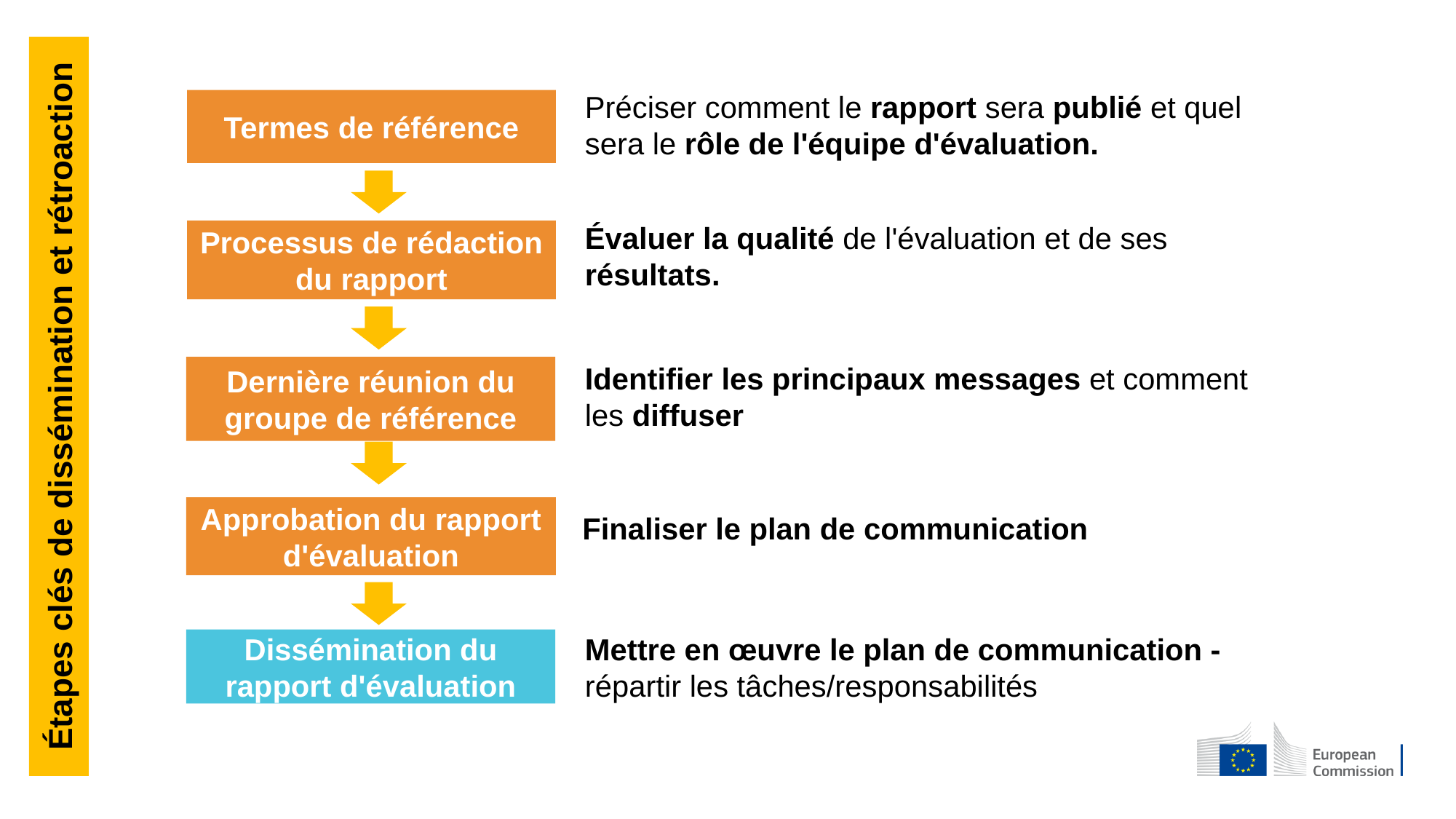

Préciser comment le rapport sera publié et quel sera le rôle de l'équipe d'évaluation.
Termes de référence

Évaluer la qualité de l'évaluation et de ses résultats.
Processus de rédaction du rapport

Identifier les principaux messages et comment les diffuser
Dernière réunion du groupe de référence

Approbation du rapport d'évaluation
Finaliser le plan de communication

Mettre en œuvre le plan de communication - répartir les tâches/responsabilités
Dissémination du rapport d'évaluation
Étapes clés de dissémination et rétroaction